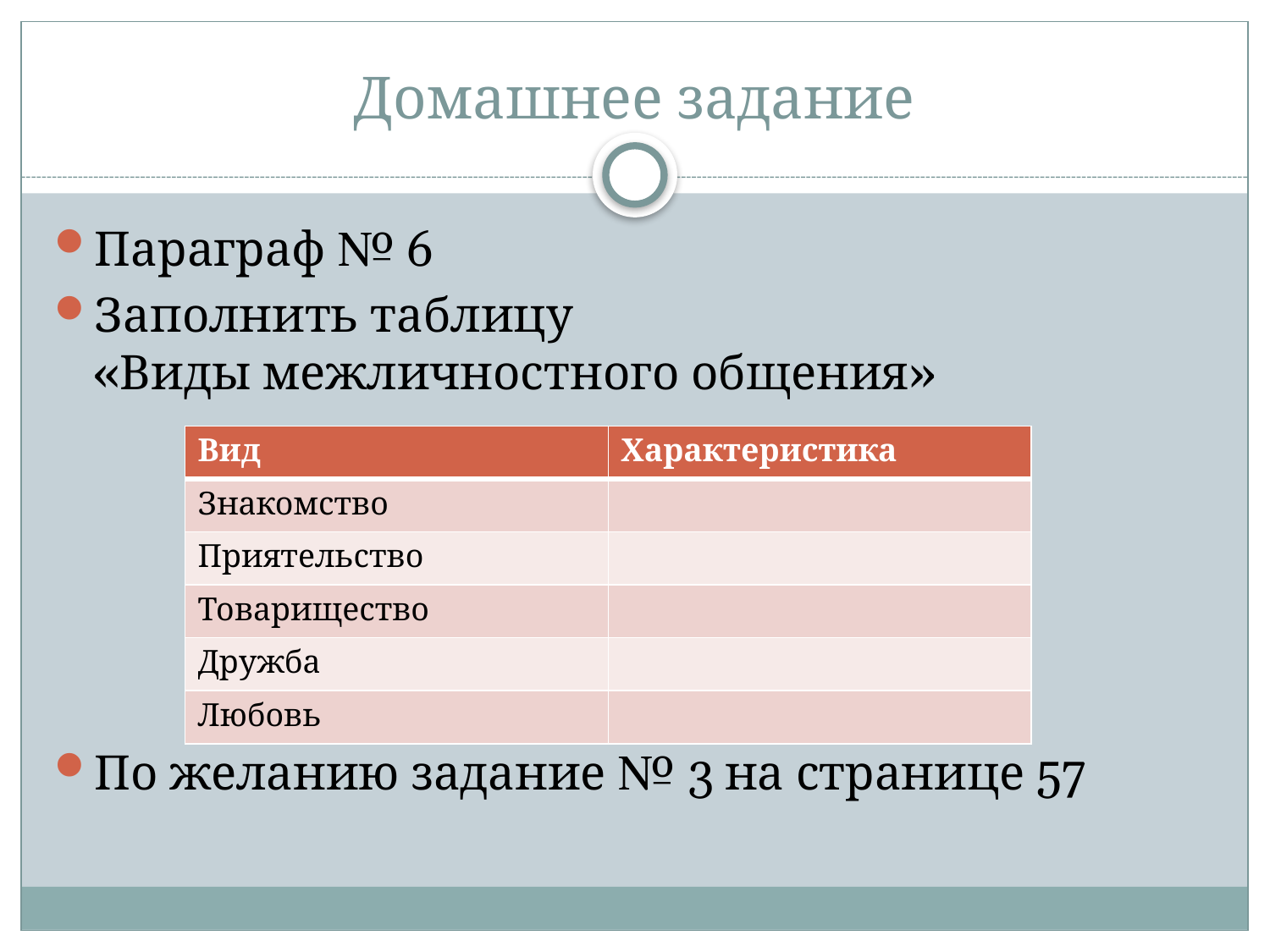

# Домашнее задание
Параграф № 6
Заполнить таблицу
«Виды межличностного общения»

По желанию задание № 3 на странице 57
| Вид | Характеристика |
| --- | --- |
| Знакомство |  |
| Приятельство |  |
| Товарищество |  |
| Дружба |  |
| Любовь |  |